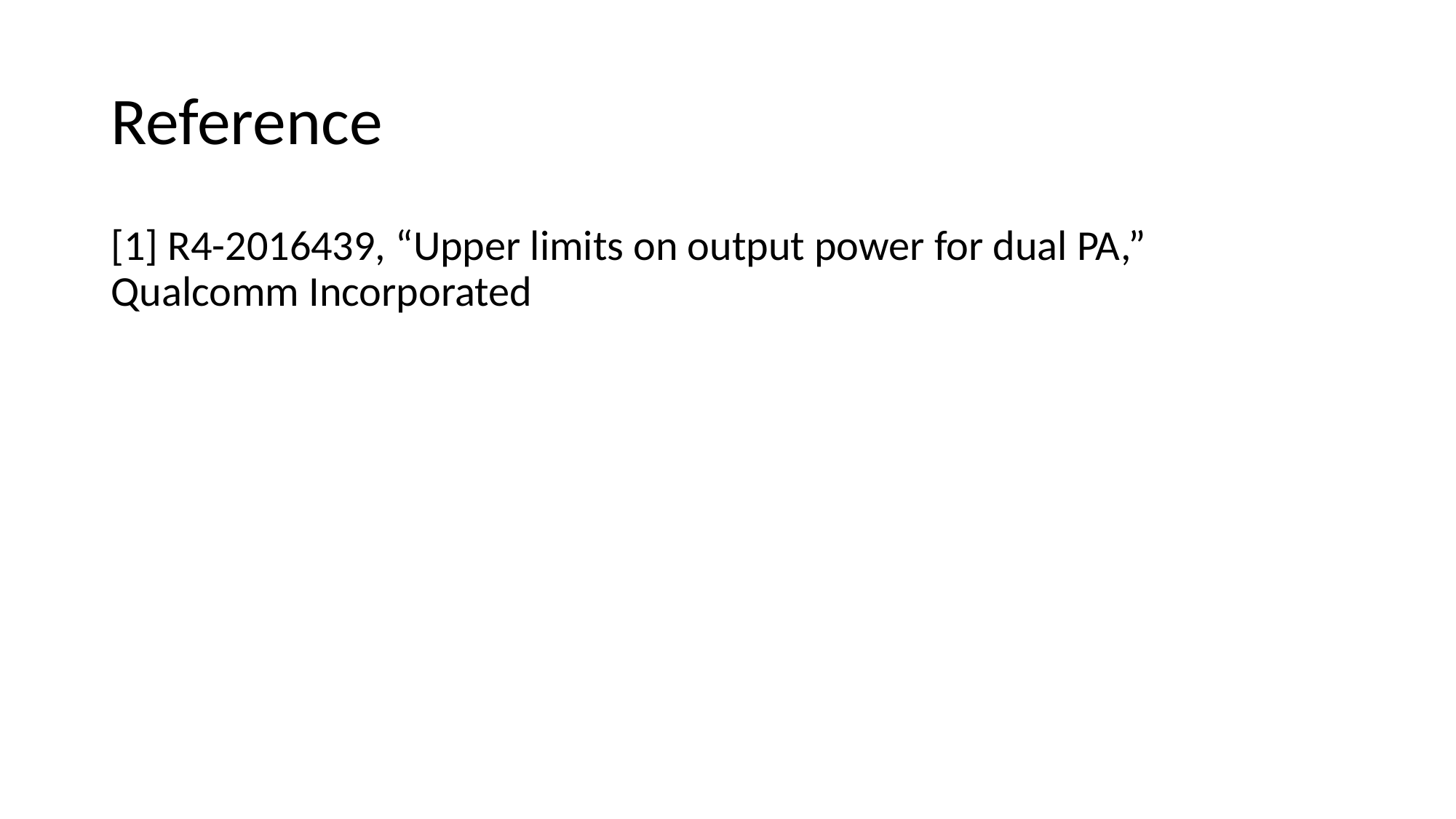

# Reference
[1] R4-2016439, “Upper limits on output power for dual PA,” Qualcomm Incorporated